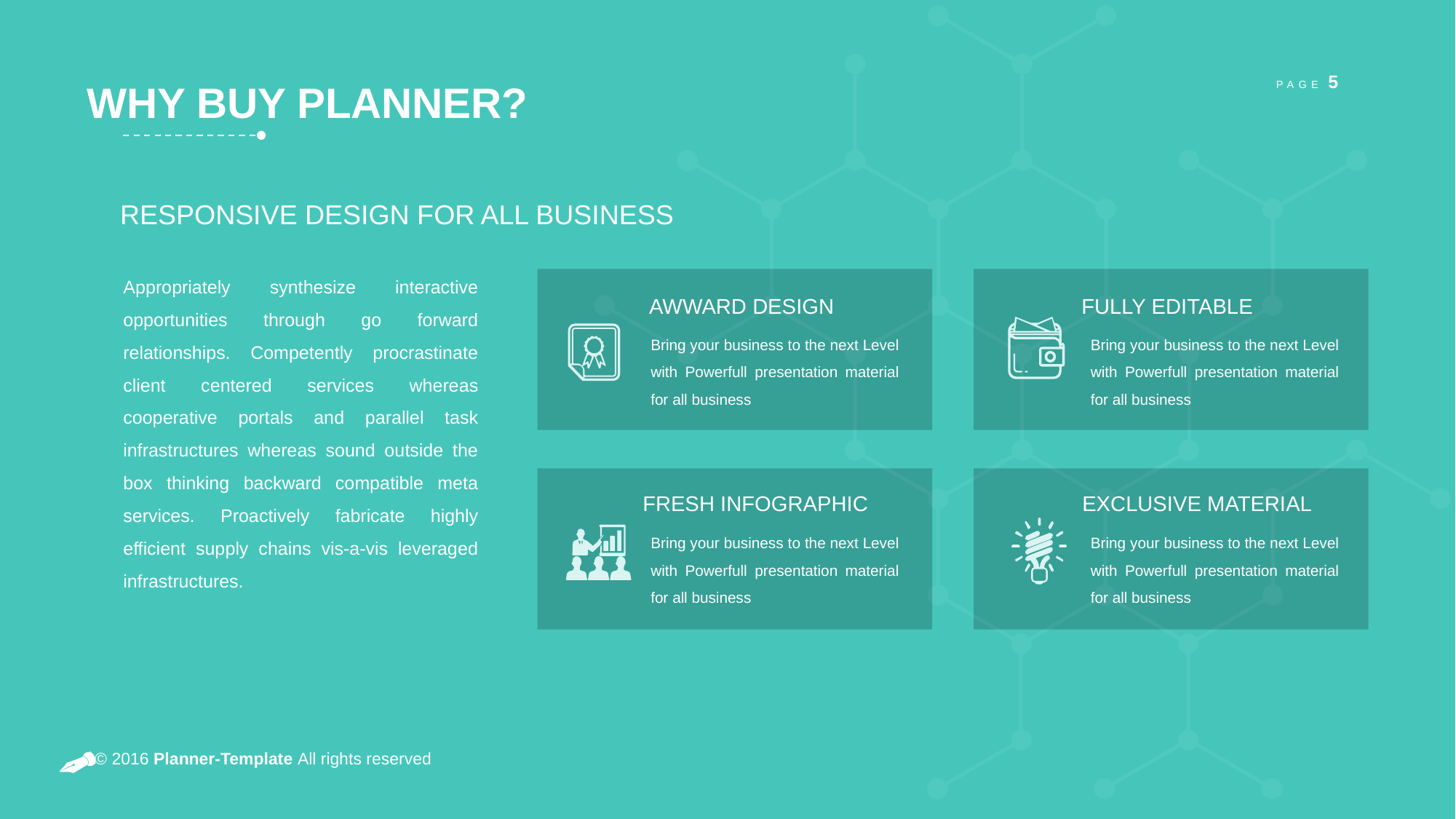

WHY BUY PLANNER?

RESPONSIVE DESIGN FOR ALL BUSINESS
Appropriately synthesize interactive opportunities through go forward relationships. Competently procrastinate client centered services whereas cooperative portals and parallel task infrastructures whereas sound outside the box thinking backward compatible meta services. Proactively fabricate highly efficient supply chains vis-a-vis leveraged infrastructures.

AWWARD DESIGN
FULLY EDITABLE

Bring your business to the next Level with Powerfull presentation material for all business
Bring your business to the next Level with Powerfull presentation material for all business

FRESH INFOGRAPHIC
EXCLUSIVE MATERIAL

Bring your business to the next Level with Powerfull presentation material for all business
Bring your business to the next Level with Powerfull presentation material for all business